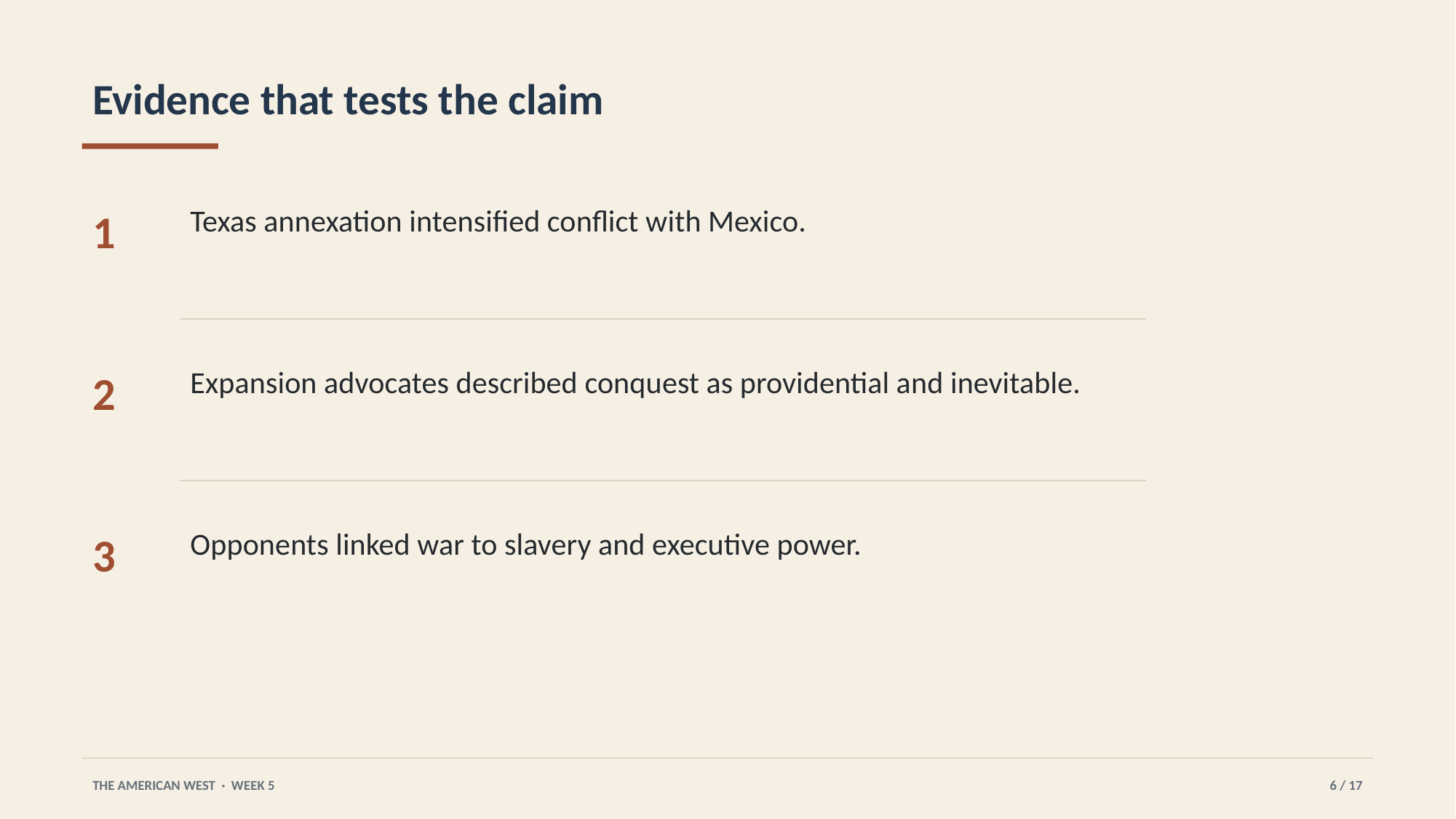

Evidence that tests the claim

Texas annexation intensified conflict with Mexico.
1

Expansion advocates described conquest as providential and inevitable.
2

Opponents linked war to slavery and executive power.
3

THE AMERICAN WEST  ·  WEEK 5
6 / 17